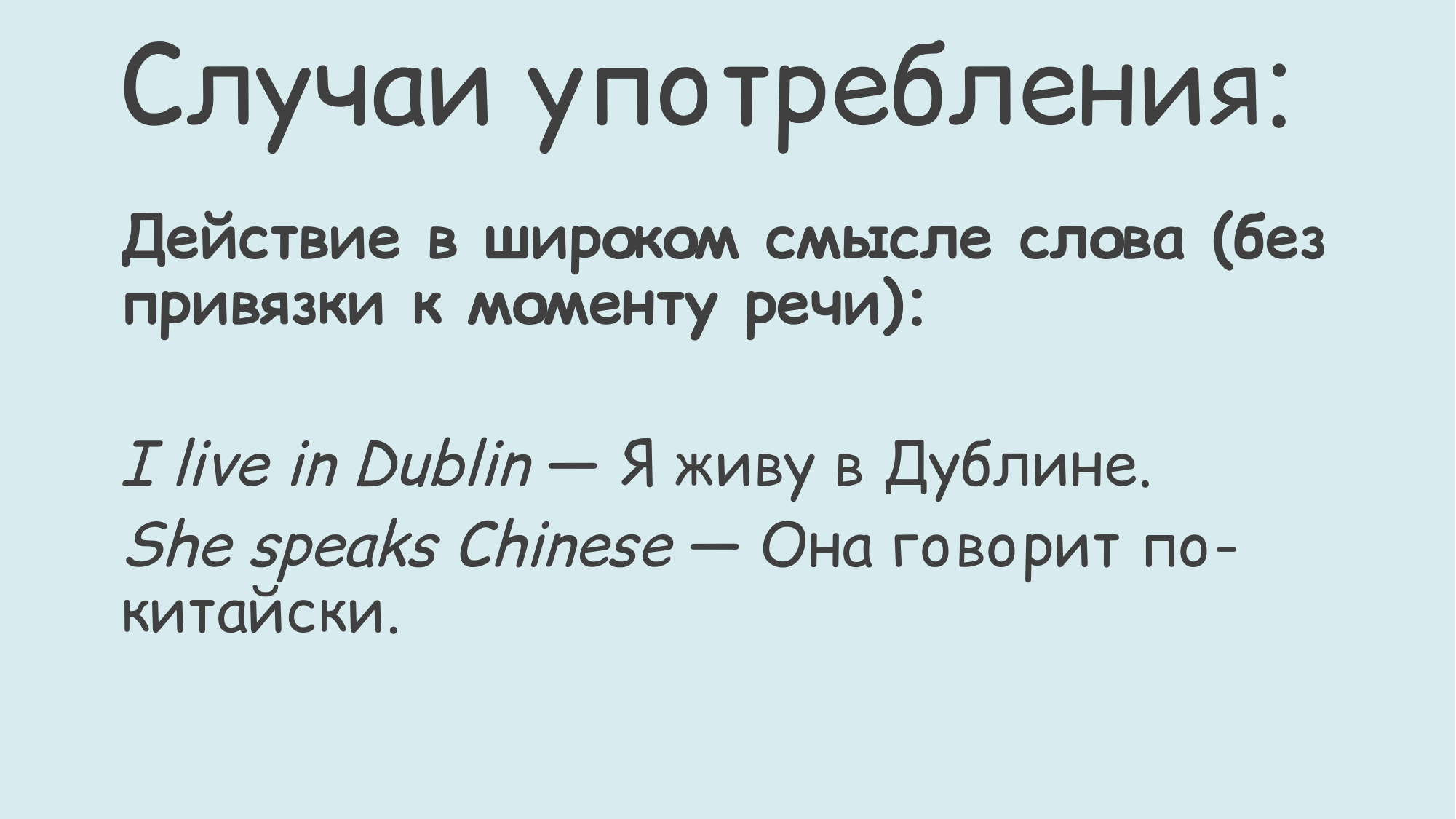

# Случаи употребления:
Действие в широком смысле слова (без привязки к моменту речи):

I live in Dublin — Я живу в Дублине.
She speaks Chinese — Она говорит по-китайски.